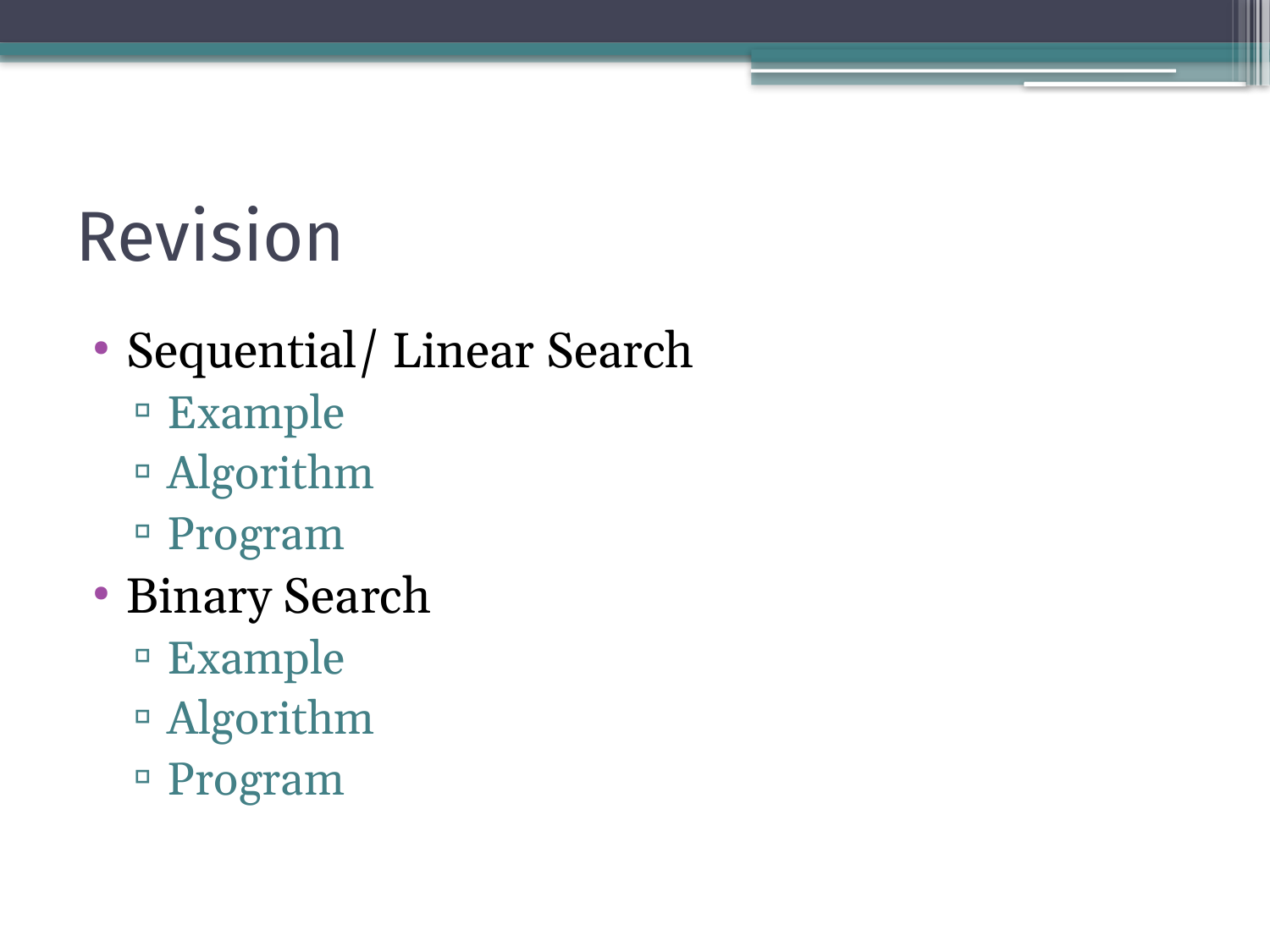

Revision
Sequential/ Linear Search
Example
Algorithm
Program
Binary Search
Example
Algorithm
Program